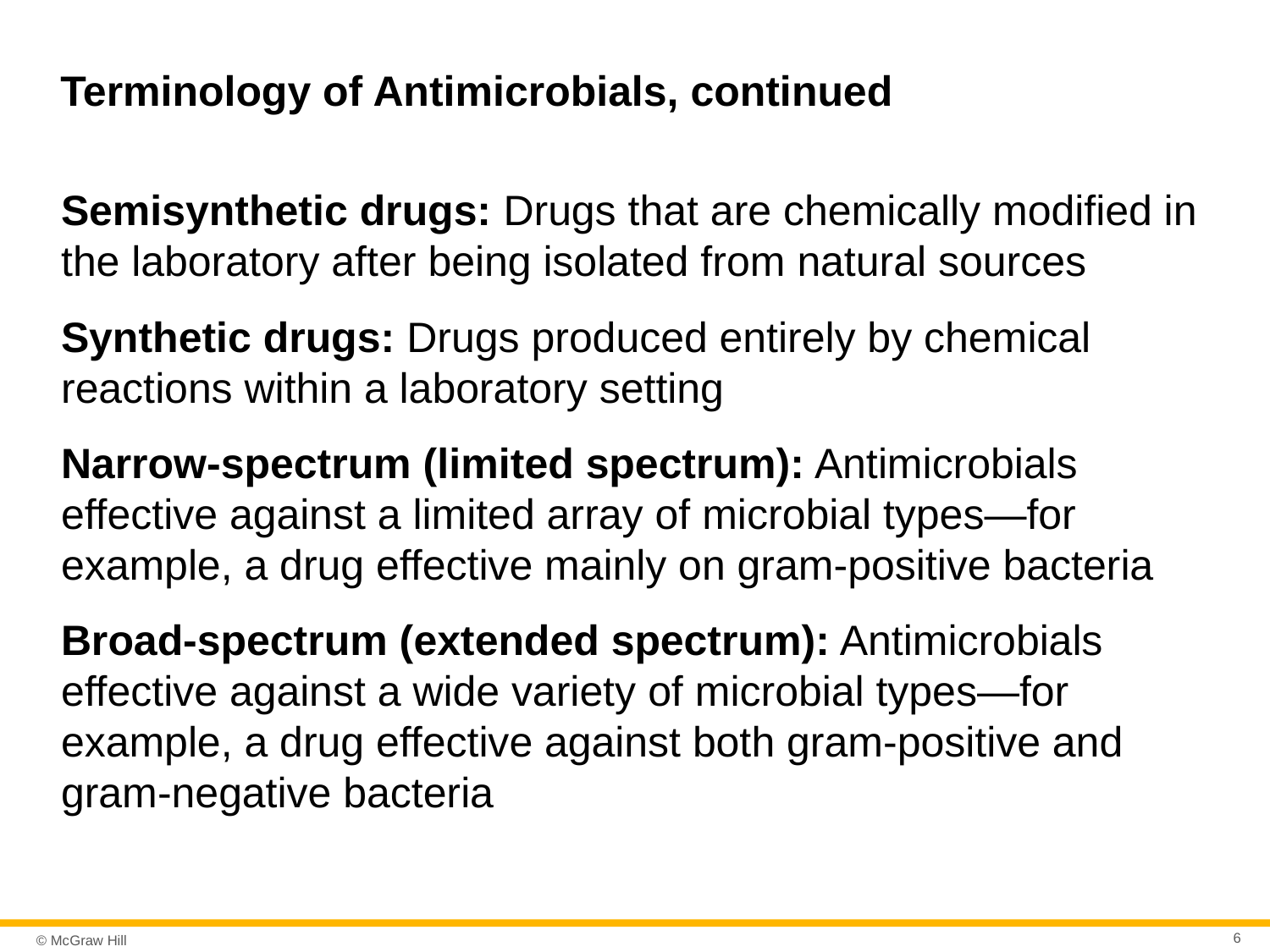

# Terminology of Antimicrobials, continued
Semisynthetic drugs: Drugs that are chemically modified in the laboratory after being isolated from natural sources
Synthetic drugs: Drugs produced entirely by chemical reactions within a laboratory setting
Narrow-spectrum (limited spectrum): Antimicrobials effective against a limited array of microbial types—for example, a drug effective mainly on gram-positive bacteria
Broad-spectrum (extended spectrum): Antimicrobials effective against a wide variety of microbial types—for example, a drug effective against both gram-positive and gram-negative bacteria